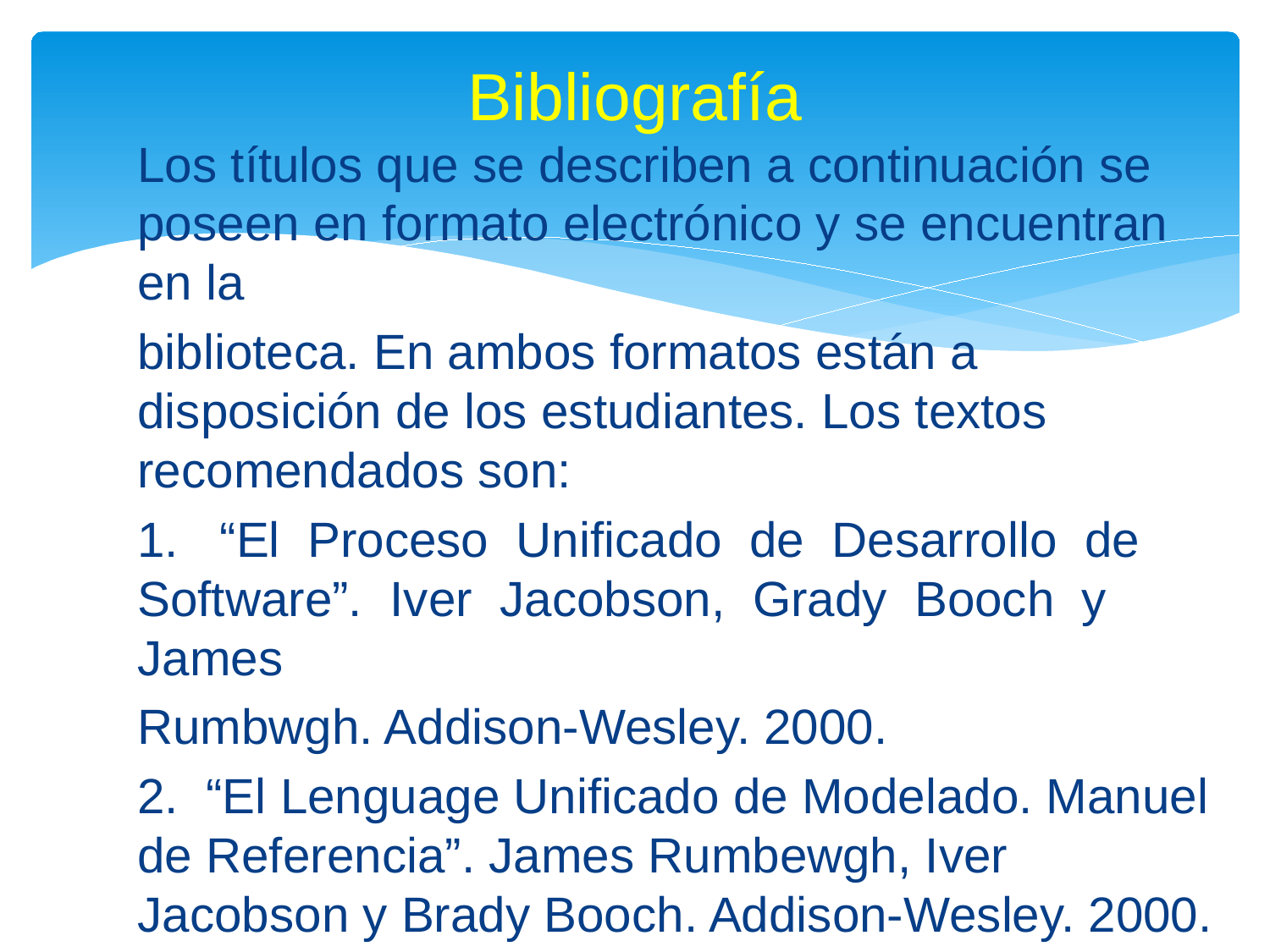

# Bibliografía
Los títulos que se describen a continuación se poseen en formato electrónico y se encuentran en la
biblioteca. En ambos formatos están a disposición de los estudiantes. Los textos recomendados son:
1.   “El  Proceso  Unificado  de  Desarrollo  de  Software”.  Iver  Jacobson,  Grady  Booch  y  James
Rumbwgh. Addison-Wesley. 2000.
2.  “El Lenguage Unificado de Modelado. Manuel de Referencia”. James Rumbewgh, Iver Jacobson y Brady Booch. Addison-Wesley. 2000.